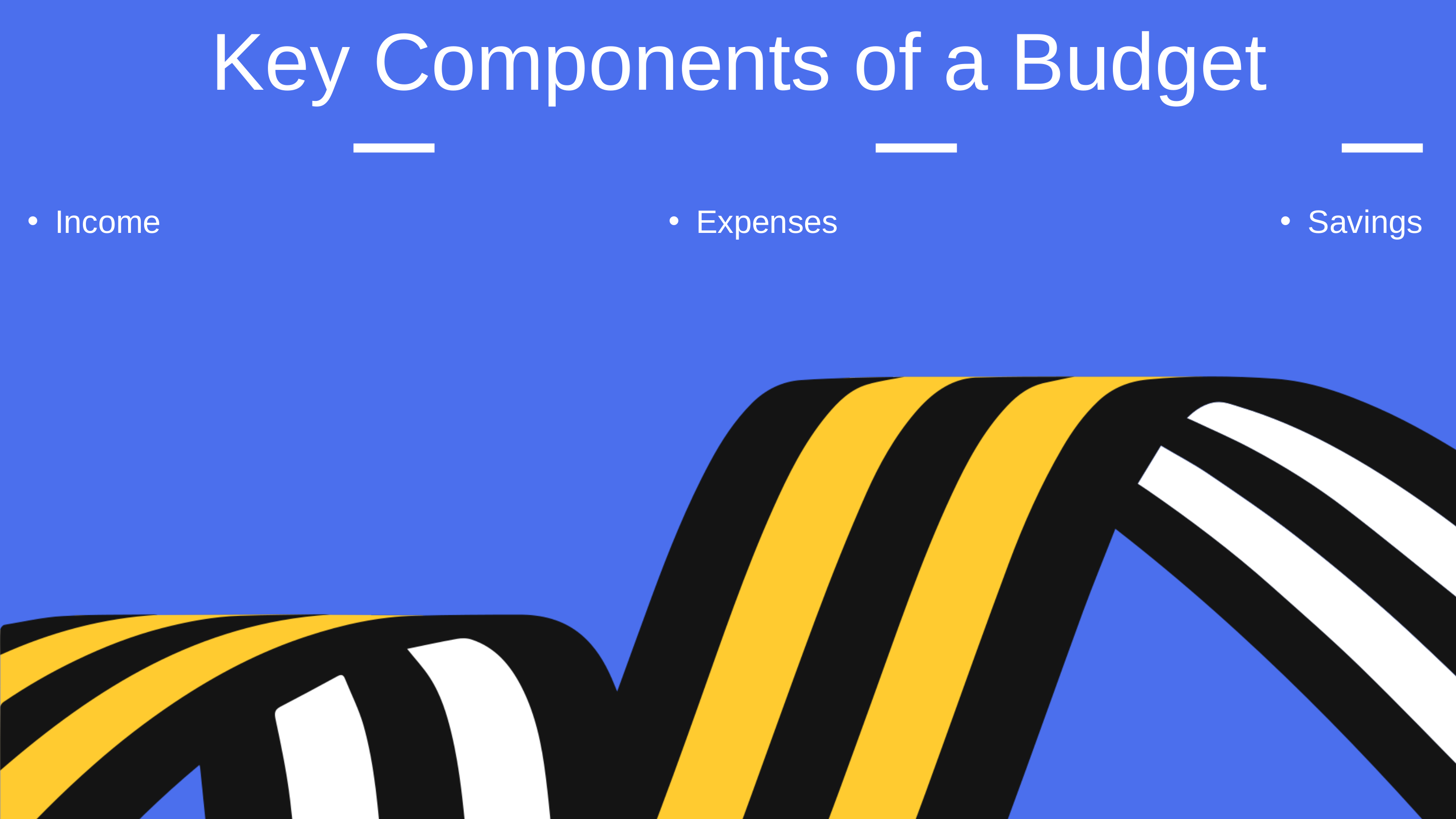

Key Components of a Budget

Income

Expenses

Savings